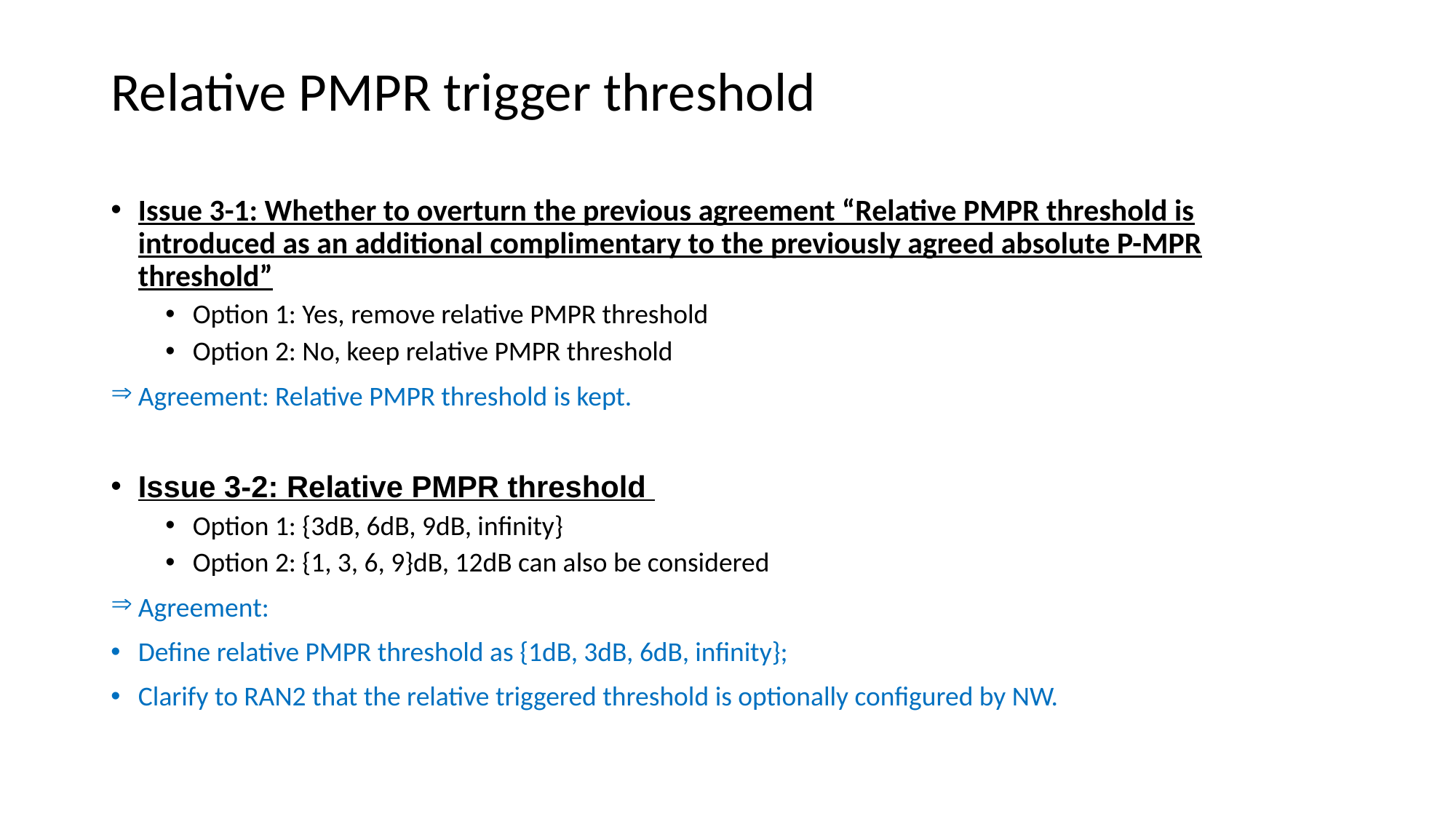

# Relative PMPR trigger threshold
Issue 3-1: Whether to overturn the previous agreement “Relative PMPR threshold is introduced as an additional complimentary to the previously agreed absolute P-MPR threshold”
Option 1: Yes, remove relative PMPR threshold
Option 2: No, keep relative PMPR threshold
Agreement: Relative PMPR threshold is kept.

Issue 3-2: Relative PMPR threshold
Option 1: {3dB, 6dB, 9dB, infinity}
Option 2: {1, 3, 6, 9}dB, 12dB can also be considered
Agreement:
Define relative PMPR threshold as {1dB, 3dB, 6dB, infinity};
Clarify to RAN2 that the relative triggered threshold is optionally configured by NW.